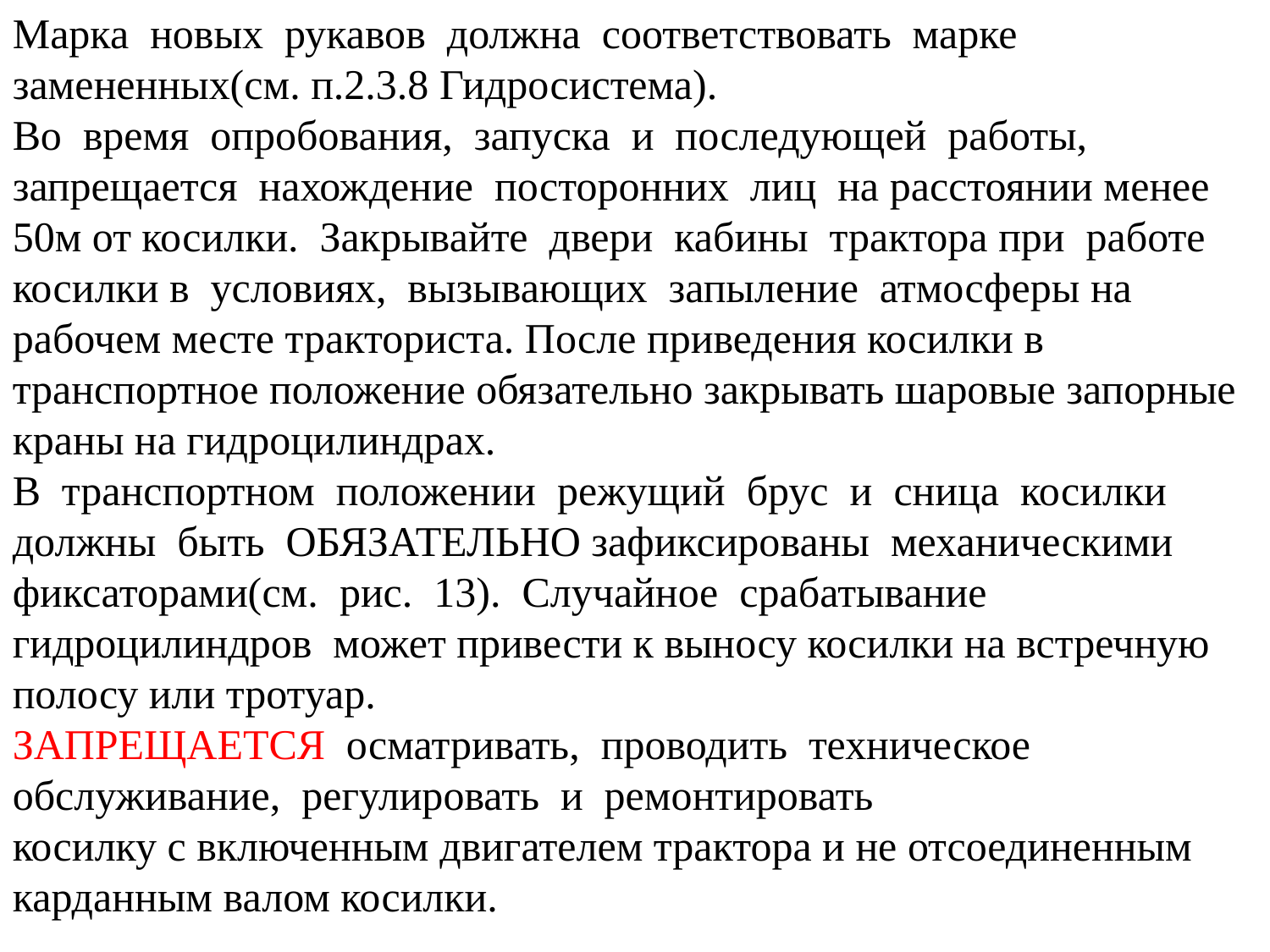

Марка  новых  рукавов  должна  соответствовать  марке
замененных(см. п.2.3.8 Гидросистема).
Во  время  опробования,  запуска  и  последующей  работы,  запрещается  нахождение  посторонних  лиц  на расстоянии менее 50м от косилки.  Закрывайте  двери  кабины  трактора при  работе  косилки в  условиях,  вызывающих  запыление  атмосферы на рабочем месте тракториста. После приведения косилки в транспортное положение обязательно закрывать шаровые запорные краны на гидроцилиндрах.
В  транспортном  положении  режущий  брус  и  сница  косилки  должны  быть  ОБЯЗАТЕЛЬНО зафиксированы  механическими  фиксаторами(см.  рис.  13).  Случайное  срабатывание  гидроцилиндров  может привести к выносу косилки на встречную полосу или тротуар.
ЗАПРЕЩАЕТСЯ  осматривать,  проводить  техническое  обслуживание,  регулировать  и  ремонтировать
косилку с включенным двигателем трактора и не отсоединенным карданным валом косилки.